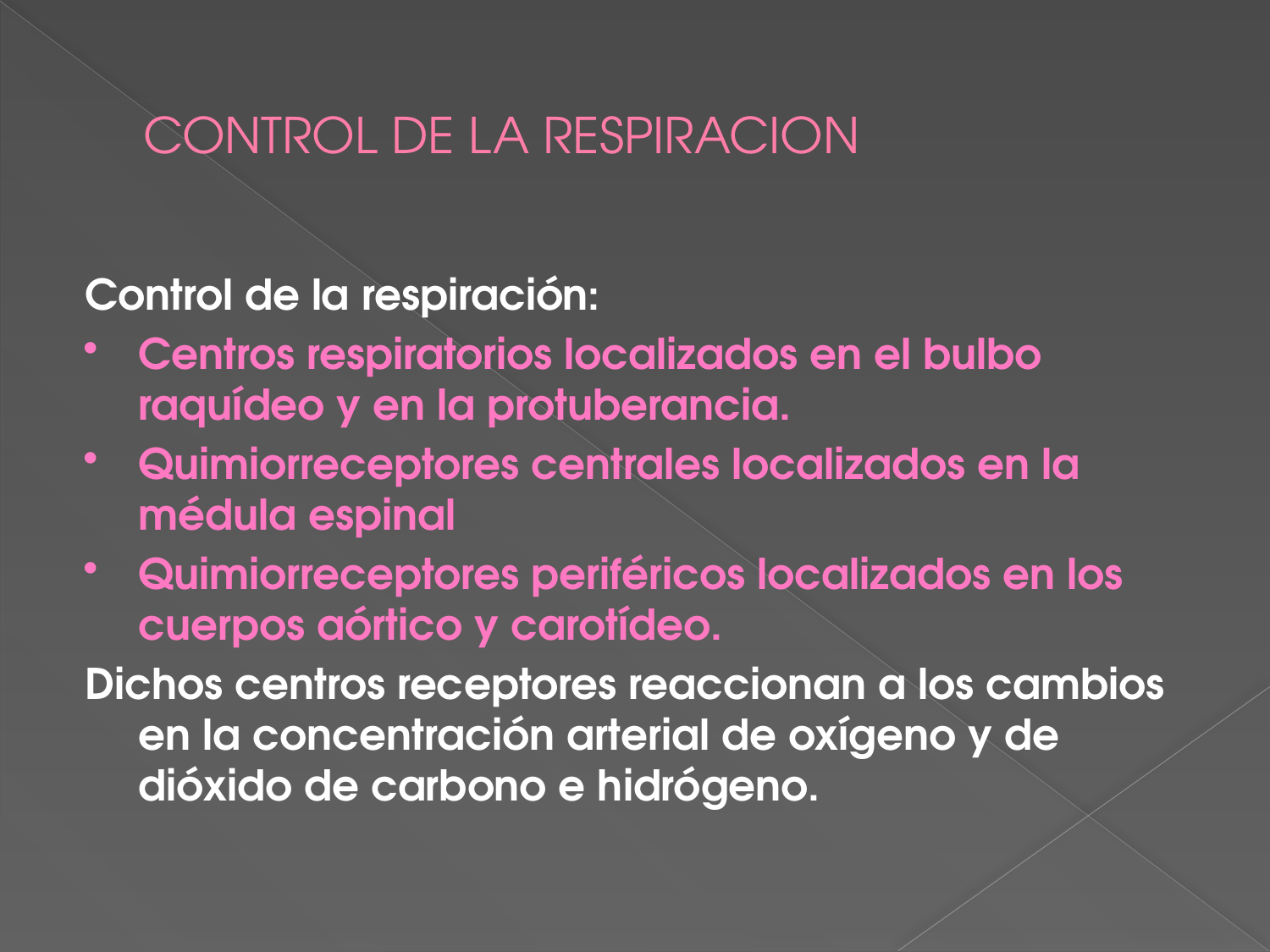

# CONTROL DE LA RESPIRACION
Control de la respiración:
Centros respiratorios localizados en el bulbo raquídeo y en la protuberancia.
Quimiorreceptores centrales localizados en la médula espinal
Quimiorreceptores periféricos localizados en los cuerpos aórtico y carotídeo.
Dichos centros receptores reaccionan a los cambios en la concentración arterial de oxígeno y de dióxido de carbono e hidrógeno.